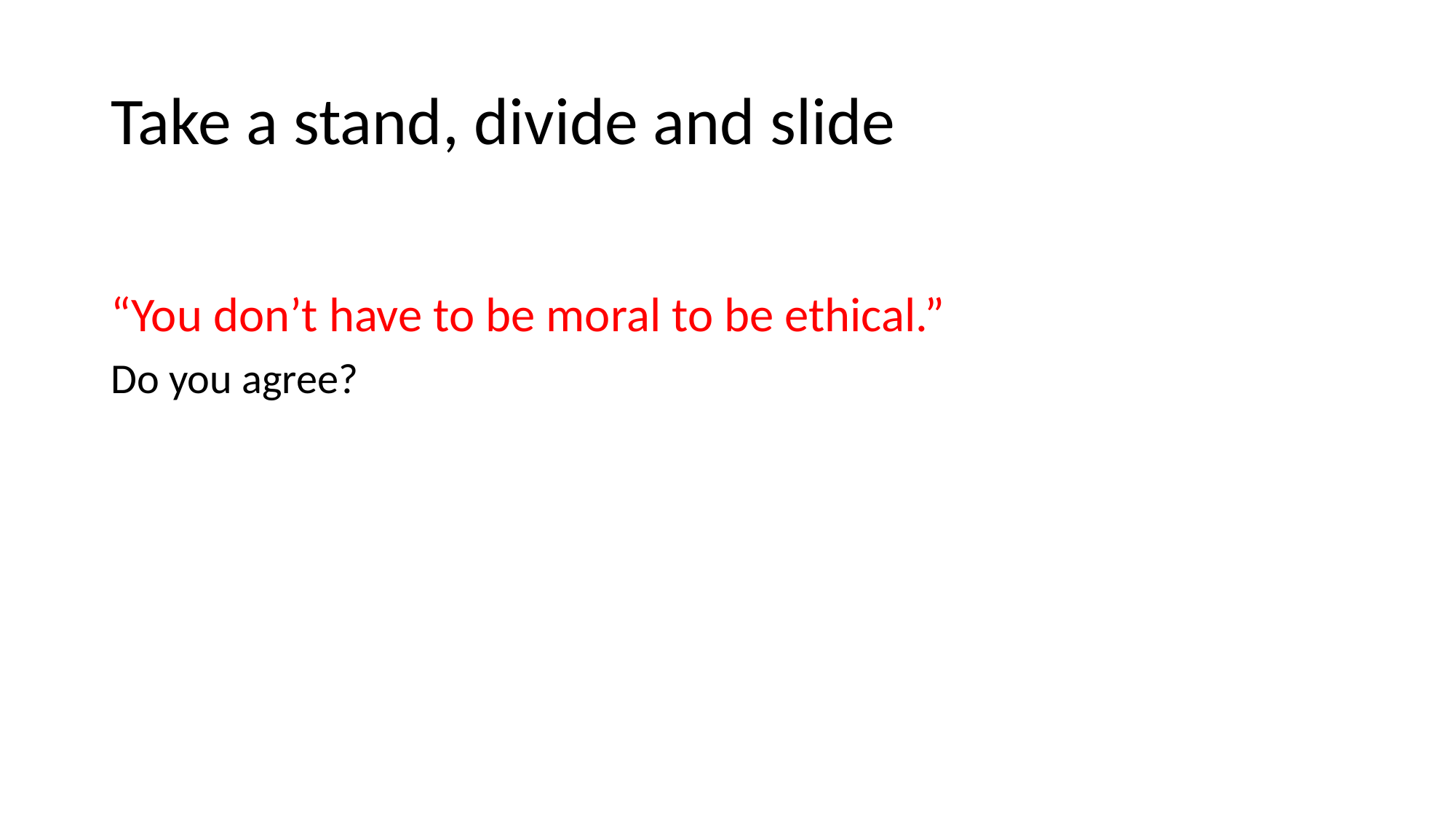

# Take a stand, divide and slide

“You don’t have to be moral to be ethical.”
Do you agree?